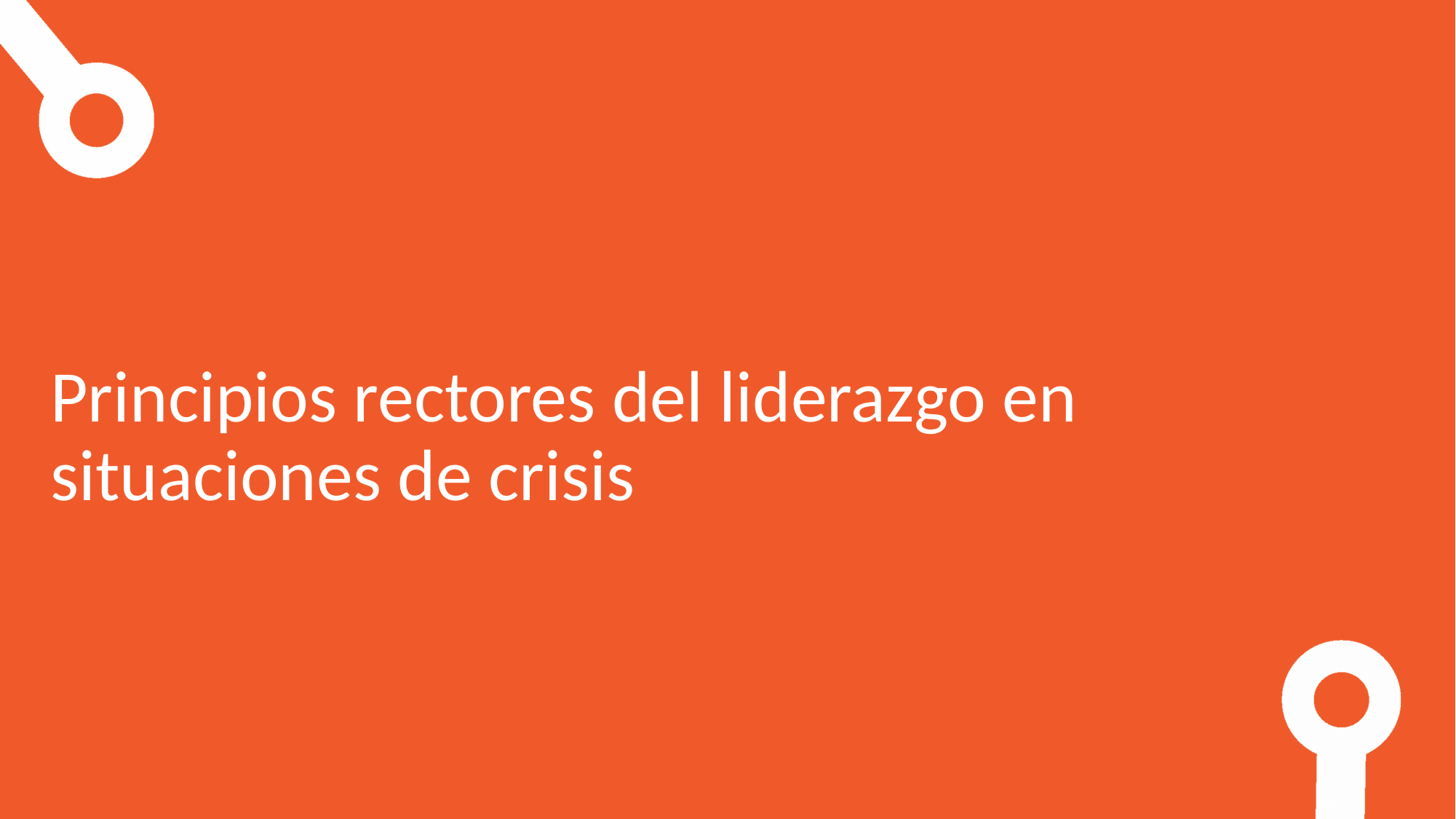

Principios rectores del liderazgo en situaciones de crisis